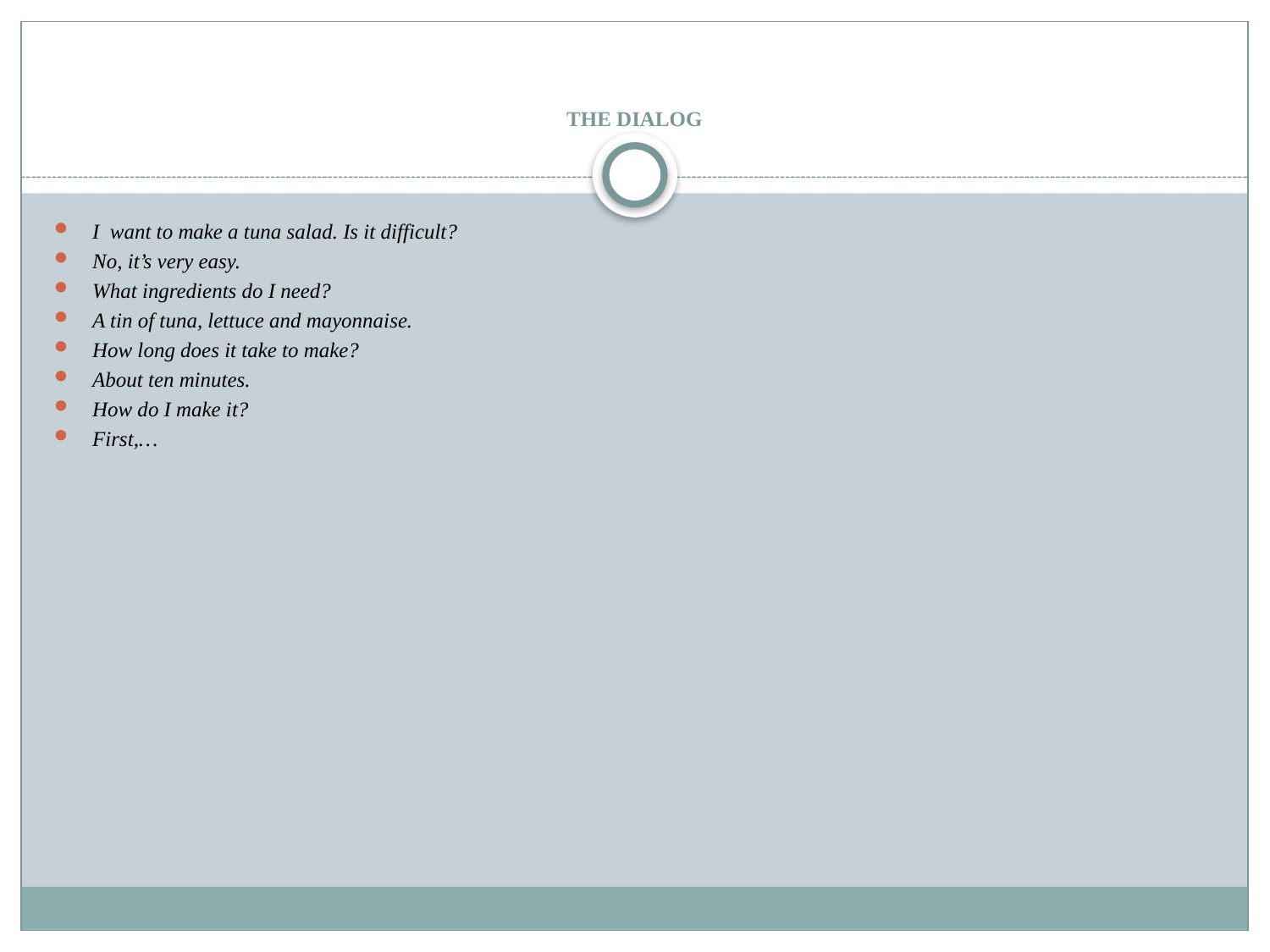

# THE DIALOG
I  want to make a tuna salad. Is it difficult?
No, it’s very easy.
What ingredients do I need?
A tin of tuna, lettuce and mayonnaise.
How long does it take to make?
About ten minutes.
How do I make it?
First,…